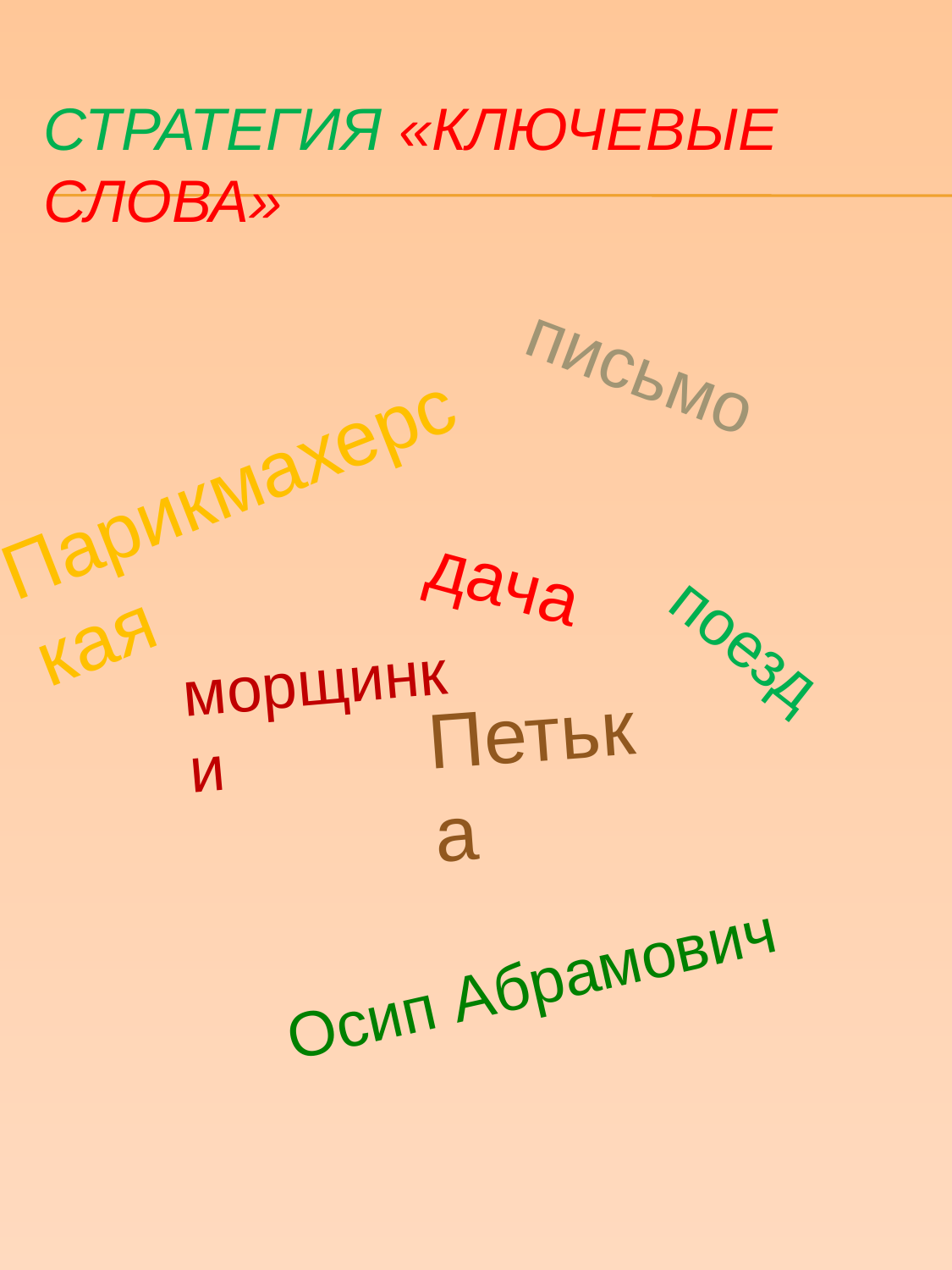

# Стратегия «КЛЮЧЕВЫЕ СЛОВА»
письмо
Парикмахерская
 дача
поезд
морщинки
Петька
Осип Абрамович